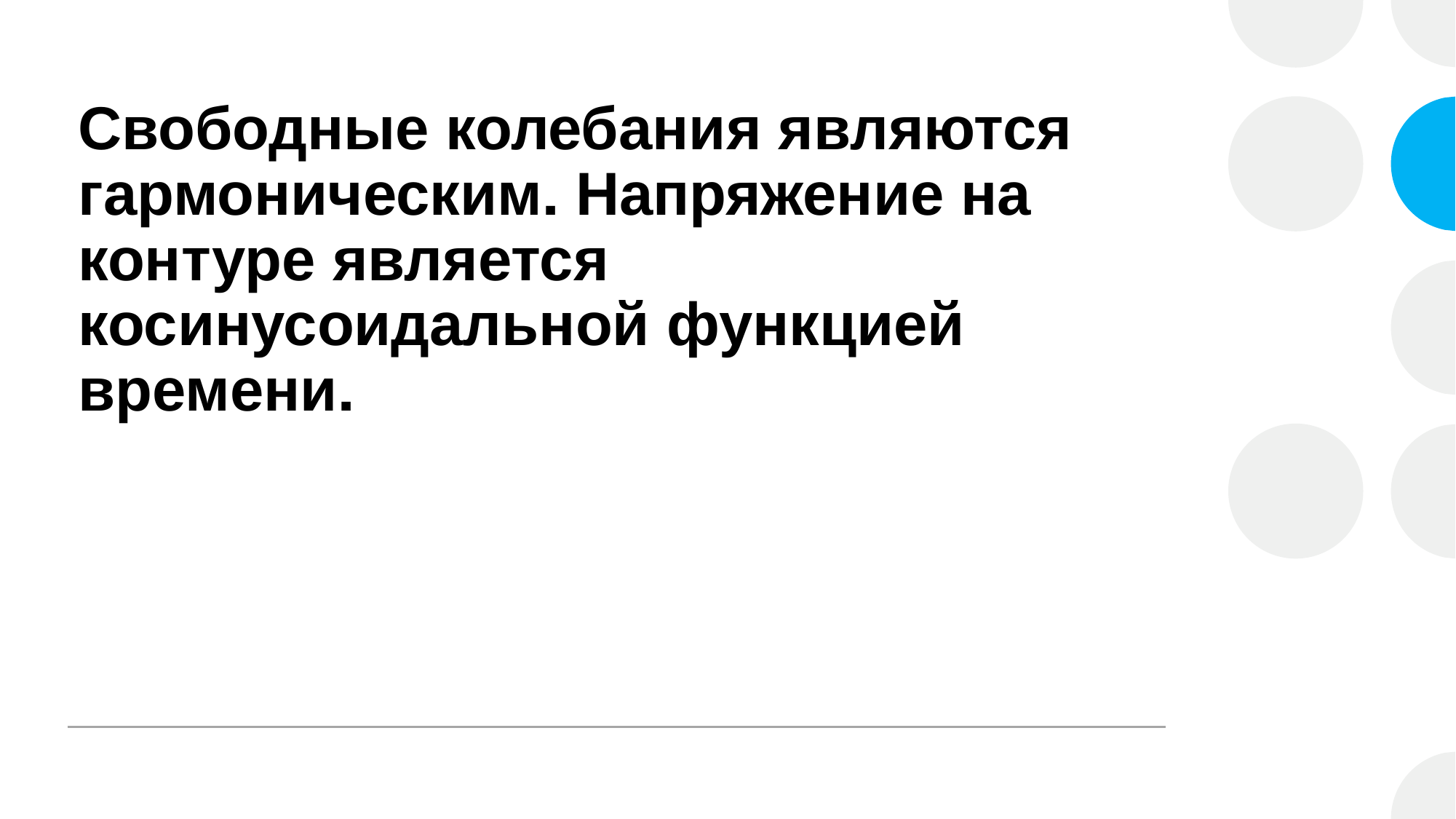

# Свободные колебания являются гармоническим. Напряжение на контуре является косинусоидальной функцией времени.